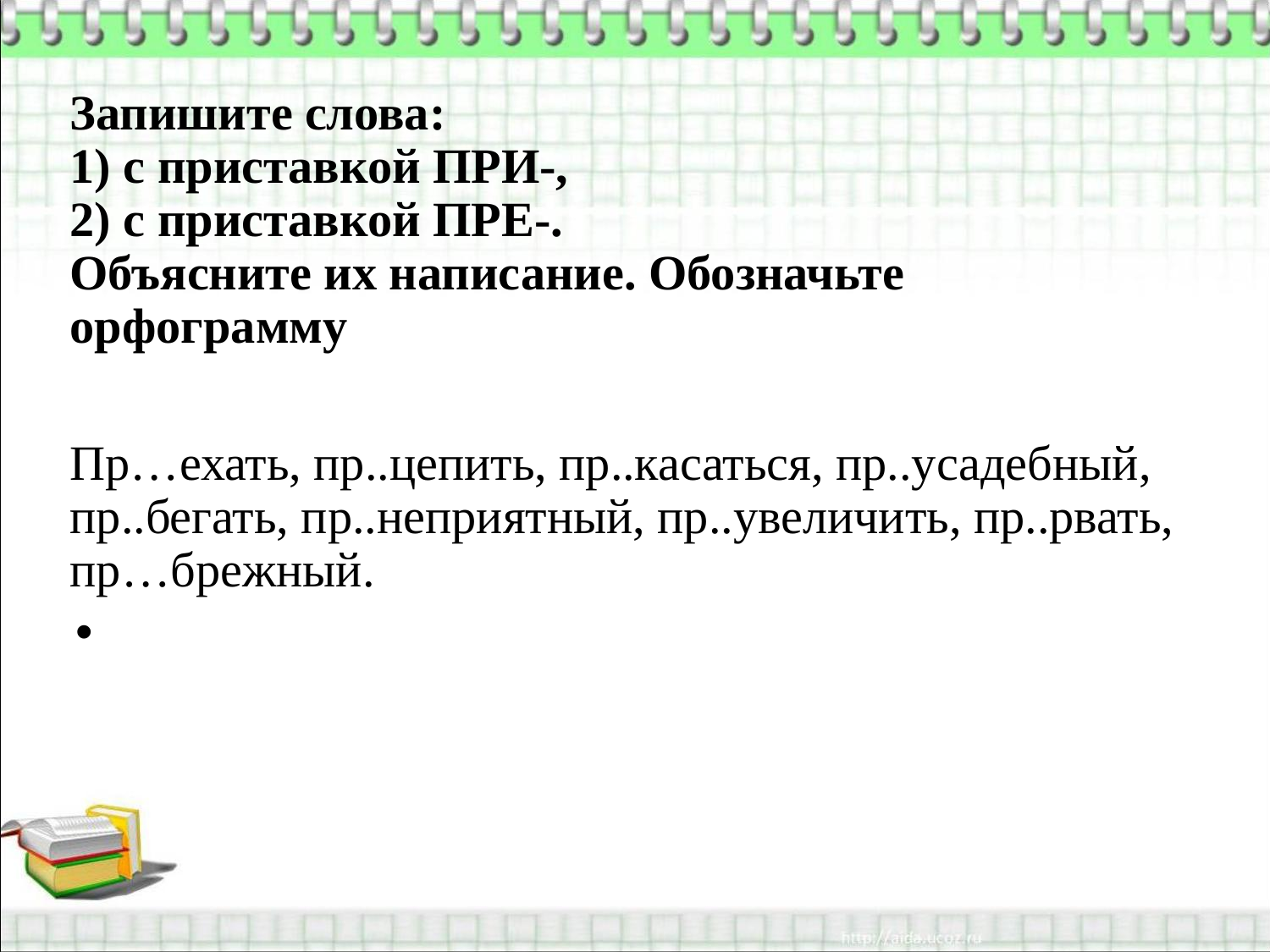

#

Запишите слова:
1) с приставкой ПРИ-,
2) с приставкой ПРЕ-.
Объясните их написание. Обозначьте орфограмму
Пр…ехать, пр..цепить, пр..касаться, пр..усадебный, пр..бегать, пр..неприятный, пр..увеличить, пр..рвать, пр…брежный.